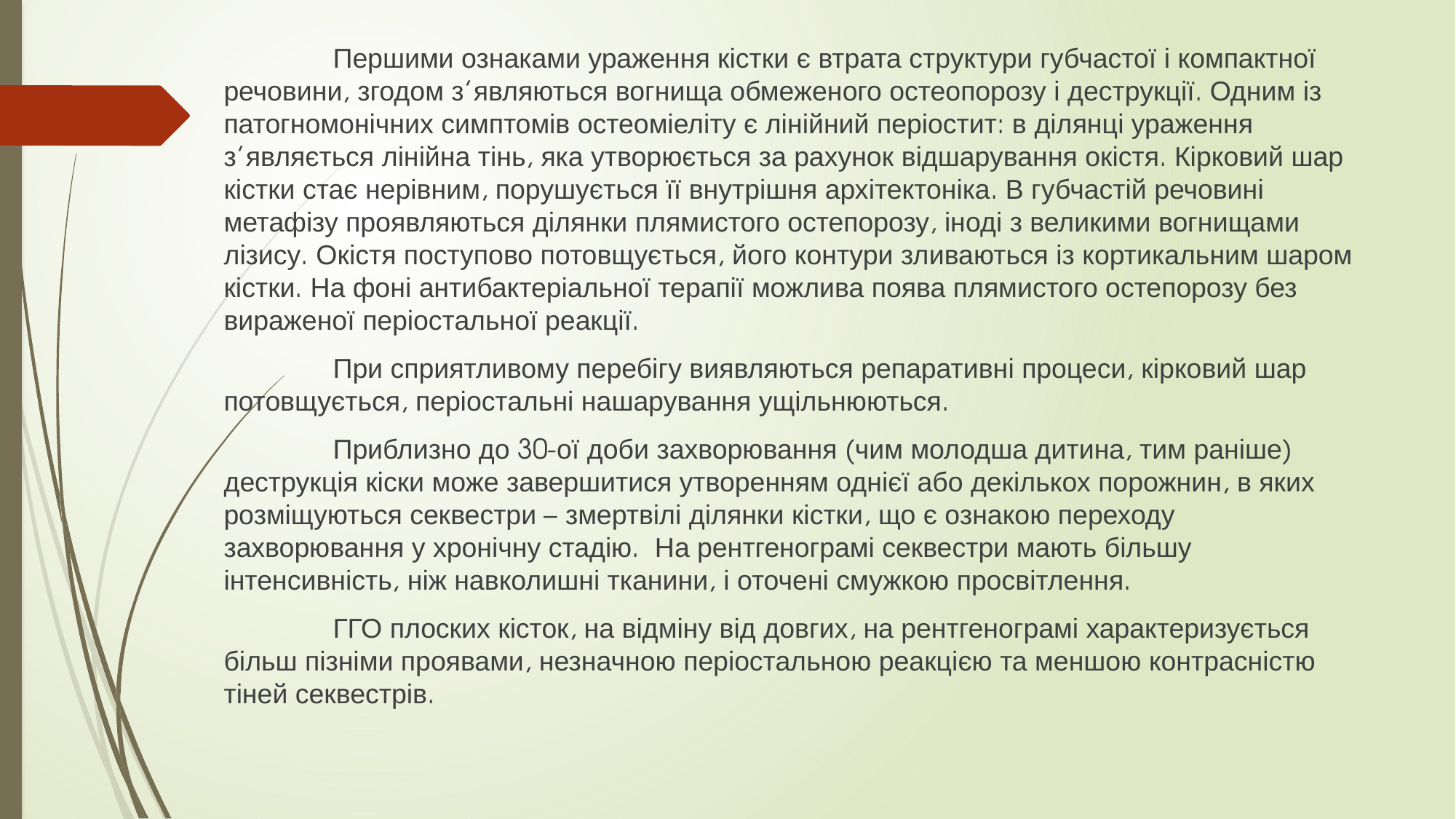

Першими ознаками ураження кістки є втрата структури губчастої і компактної речовини, згодом з’являються вогнища обмеженого остеопорозу і деструкції. Одним із патогномонічних симптомів остеоміеліту є лінійний періостит: в ділянці ураження з’являється лінійна тінь, яка утворюється за рахунок відшарування окістя. Кірковий шар кістки стає нерівним, порушується її внутрішня архітектоніка. В губчастій речовині метафізу проявляються ділянки плямистого остепорозу, іноді з великими вогнищами лізису. Окістя поступово потовщується, його контури зливаються із кортикальним шаром кістки. На фоні антибактеріальної терапії можлива поява плямистого остепорозу без вираженої періостальної реакції.
	При сприятливому перебігу виявляються репаративні процеси, кірковий шар потовщується, періостальні нашарування ущільнюються.
	Приблизно до 30-ої доби захворювання (чим молодша дитина, тим раніше) деструкція кіски може завершитися утворенням однієї або декількох порожнин, в яких розміщуються секвестри – змертвілі ділянки кістки, що є ознакою переходу захворювання у хронічну стадію.  На рентгенограмі секвестри мають більшу інтенсивність, ніж навколишні тканини, і оточені смужкою просвітлення.
	ГГО плоских кісток, на відміну від довгих, на рентгенограмі характеризується більш пізніми проявами, незначною періостальною реакцією та меншою контрасністю тіней секвестрів.